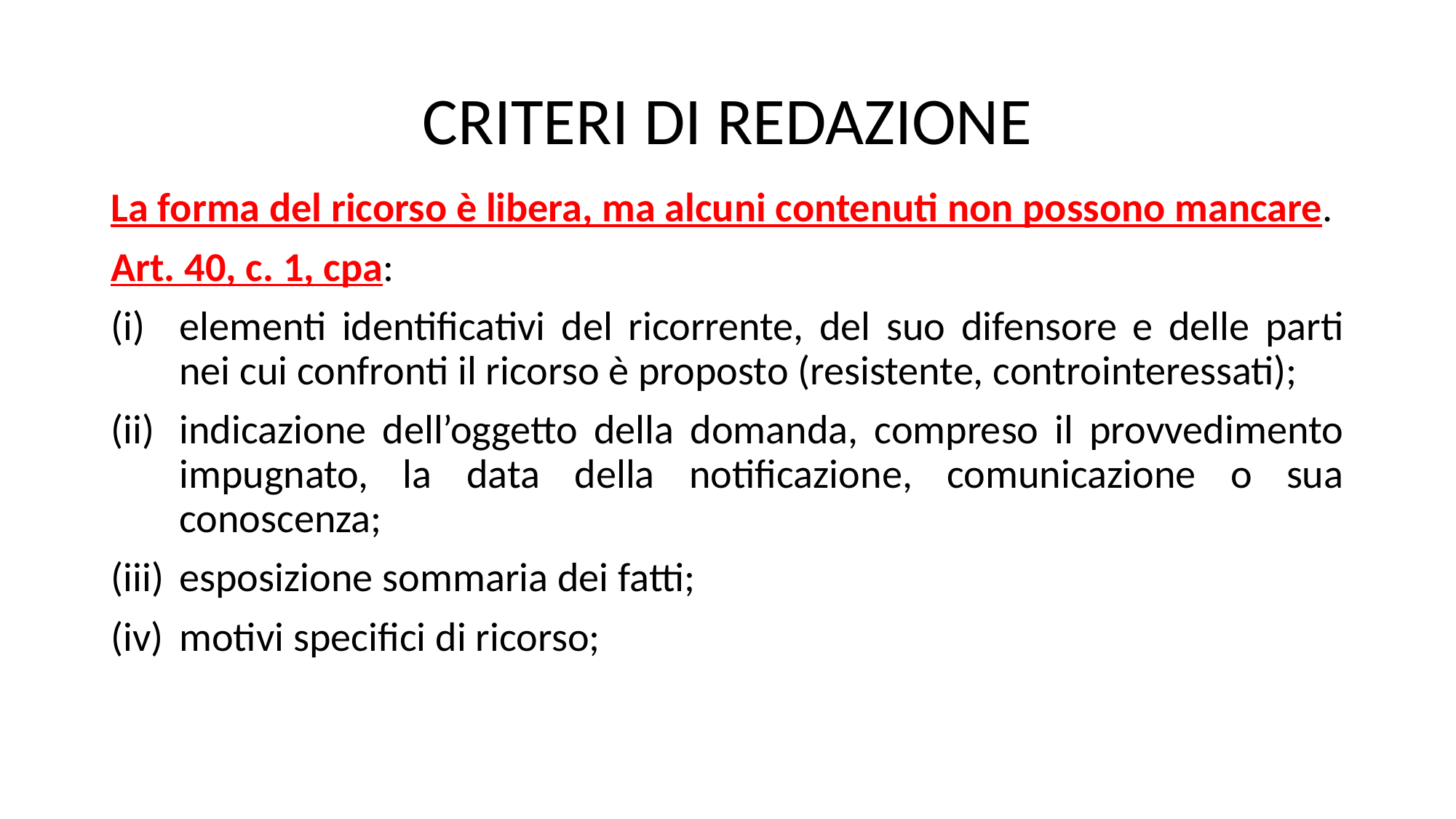

# CRITERI DI REDAZIONE
La forma del ricorso è libera, ma alcuni contenuti non possono mancare.
Art. 40, c. 1, cpa:
elementi identificativi del ricorrente, del suo difensore e delle parti nei cui confronti il ricorso è proposto (resistente, controinteressati);
indicazione dell’oggetto della domanda, compreso il provvedimento impugnato, la data della notificazione, comunicazione o sua conoscenza;
esposizione sommaria dei fatti;
motivi specifici di ricorso;